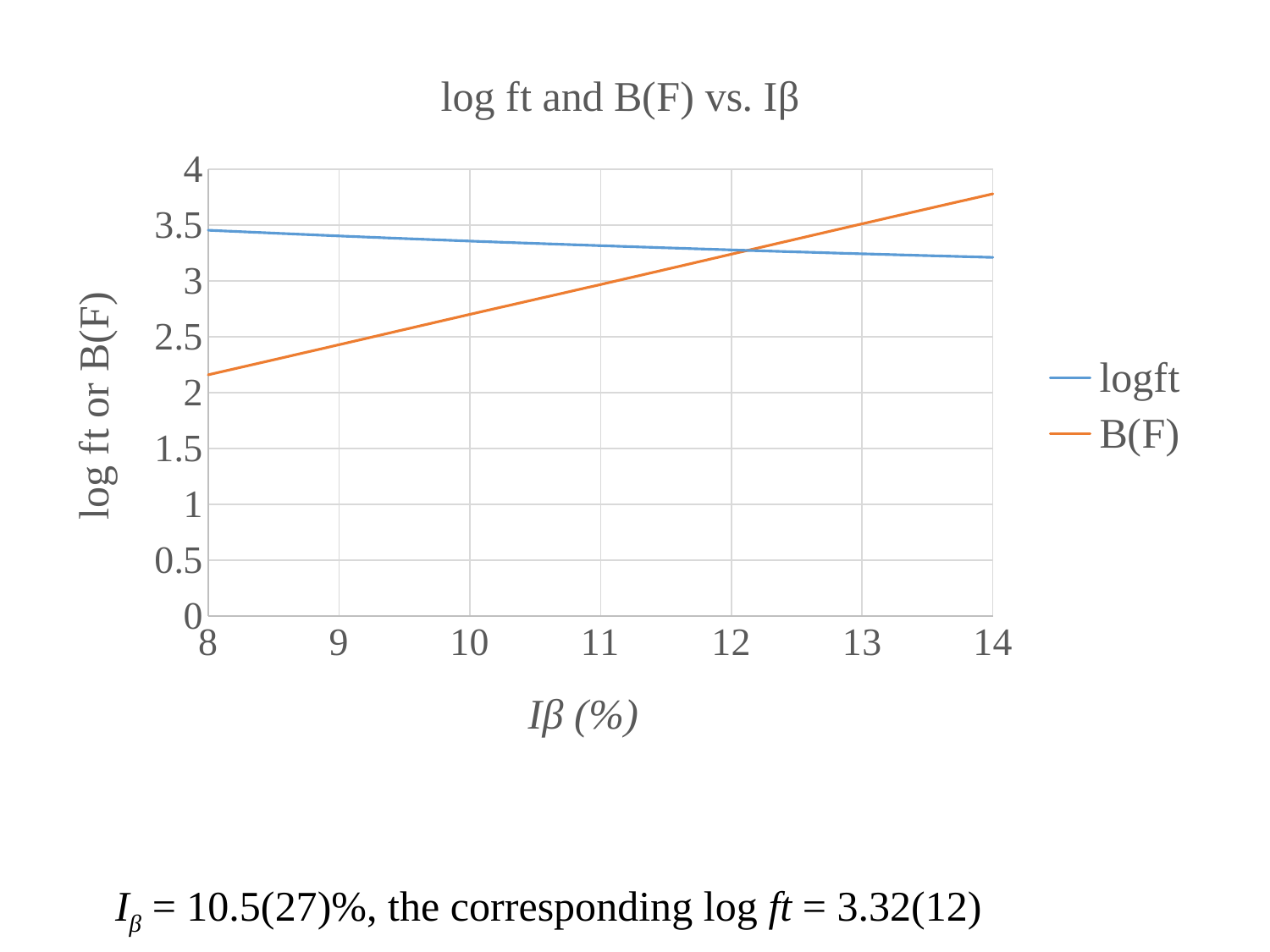

### Chart: log ft and B(F) vs. Iβ

| Category | logft | B(F) |
|---|---|---|
Iβ = 10.5(27)%, the corresponding log ft = 3.32(12)